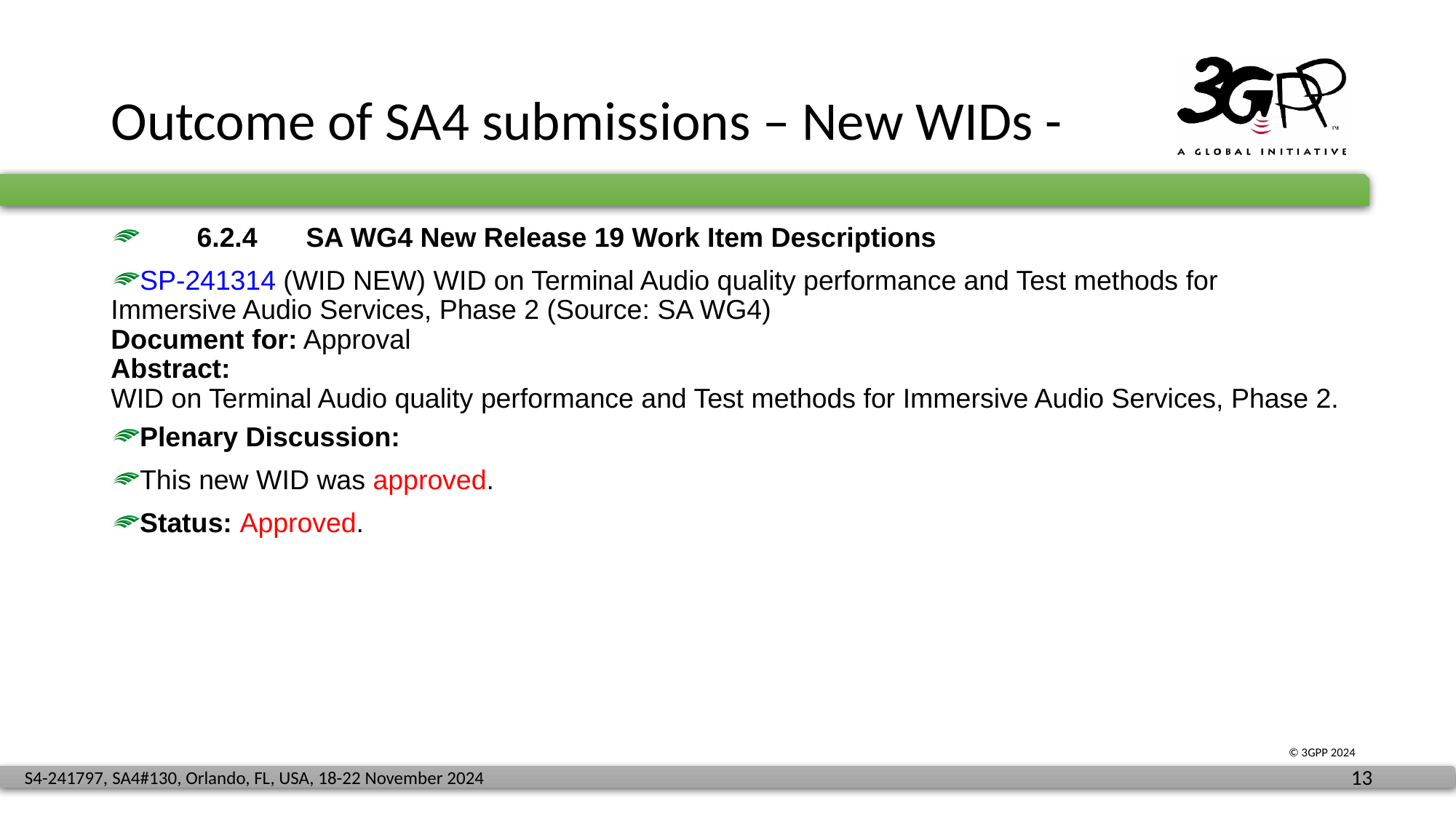

# Outcome of SA4 submissions – New WIDs -
6.2.4	SA WG4 New Release 19 Work Item Descriptions
SP-241314 (WID NEW) WID on Terminal Audio quality performance and Test methods for Immersive Audio Services, Phase 2 (Source: SA WG4)
Document for: Approval
Abstract:
WID on Terminal Audio quality performance and Test methods for Immersive Audio Services, Phase 2.
Plenary Discussion:
This new WID was approved.
Status: Approved.